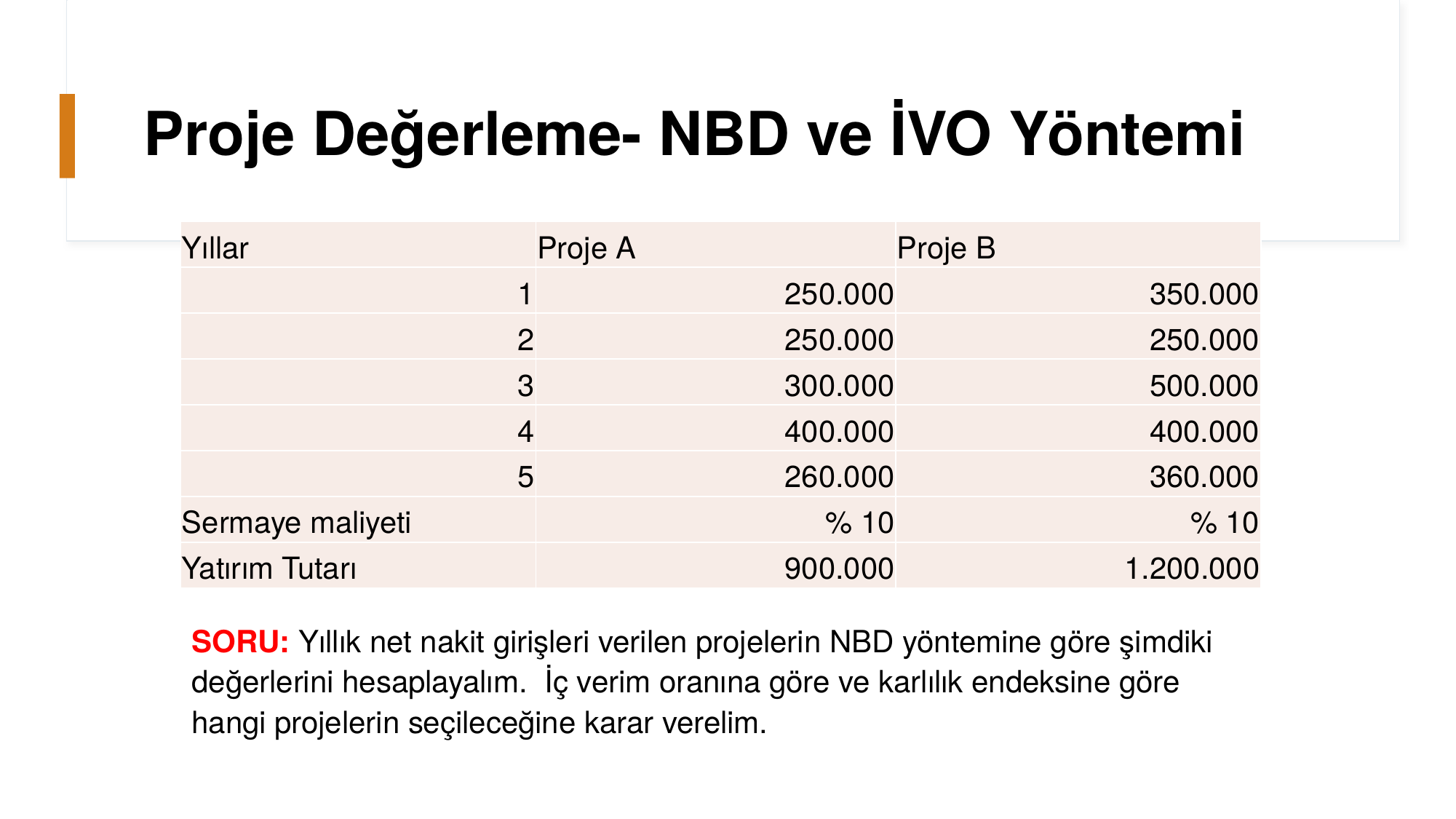

# Proje Değerleme- NBD ve İVO Yöntemi
| Yıllar | Proje A | Proje B |
| --- | --- | --- |
| 1 | 250.000 | 350.000 |
| 2 | 250.000 | 250.000 |
| 3 | 300.000 | 500.000 |
| 4 | 400.000 | 400.000 |
| 5 | 260.000 | 360.000 |
| Sermaye maliyeti | % 10 | % 10 |
| Yatırım Tutarı | 900.000 | 1.200.000 |

SORU: Yıllık net nakit girişleri verilen projelerin NBD yöntemine göre şimdiki değerlerini hesaplayalım.  İç verim oranına göre ve karlılık endeksine göre hangi projelerin seçileceğine karar verelim.